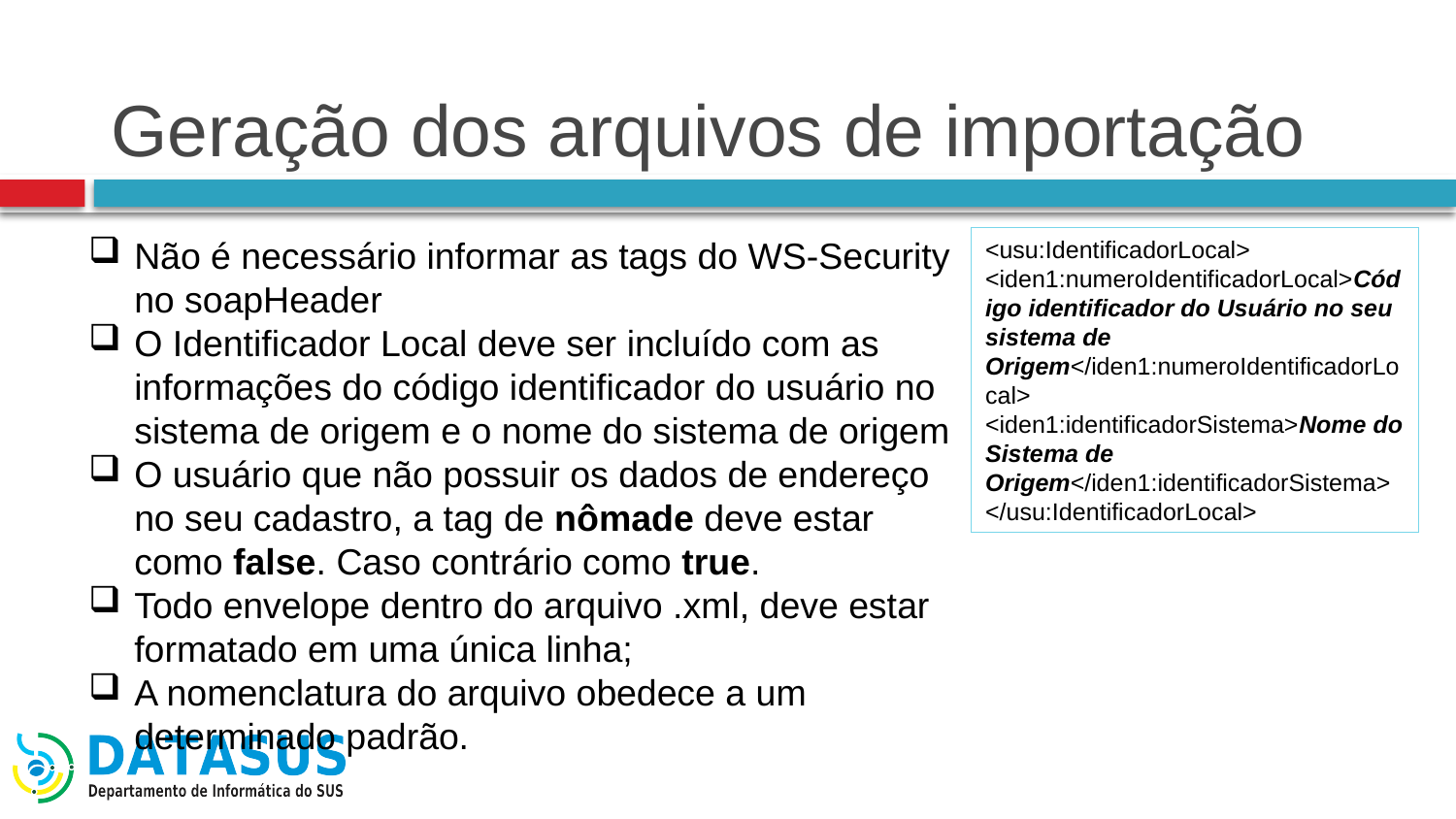

# Geração dos arquivos de importação
Não é necessário informar as tags do WS-Security no soapHeader
O Identificador Local deve ser incluído com as informações do código identificador do usuário no sistema de origem e o nome do sistema de origem
O usuário que não possuir os dados de endereço no seu cadastro, a tag de nômade deve estar como false. Caso contrário como true.
Todo envelope dentro do arquivo .xml, deve estar formatado em uma única linha;
A nomenclatura do arquivo obedece a um determinado padrão.
<usu:IdentificadorLocal>
<iden1:numeroIdentificadorLocal>Código identificador do Usuário no seu sistema de Origem</iden1:numeroIdentificadorLocal>
<iden1:identificadorSistema>Nome do Sistema de Origem</iden1:identificadorSistema>
</usu:IdentificadorLocal>